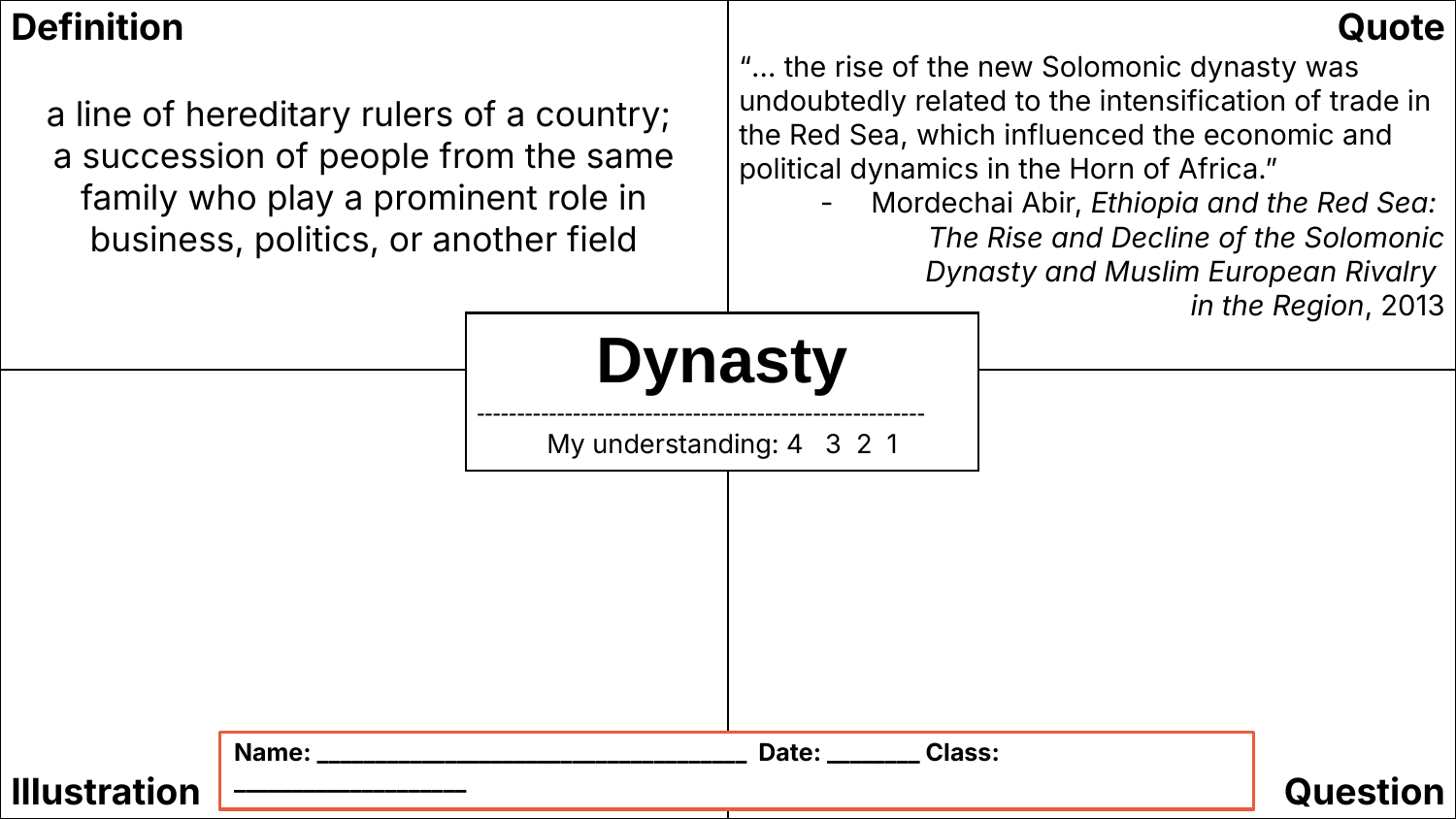

| Definition a line of hereditary rulers of a country; a succession of people from the same family who play a prominent role in business, politics, or another field | Quote “... the rise of the new Solomonic dynasty was undoubtedly related to the intensification of trade in the Red Sea, which influenced the economic and political dynamics in the Horn of Africa.” Mordechai Abir, Ethiopia and the Red Sea: The Rise and Decline of the Solomonic Dynasty and Muslim European Rivalry in the Region, 2013 |
| --- | --- |
| Illustration | Question |
Dynasty
--------------------------------------------------------
My understanding: 4   3  2  1
Name: _____________________________________  Date: ________ Class: ____________________